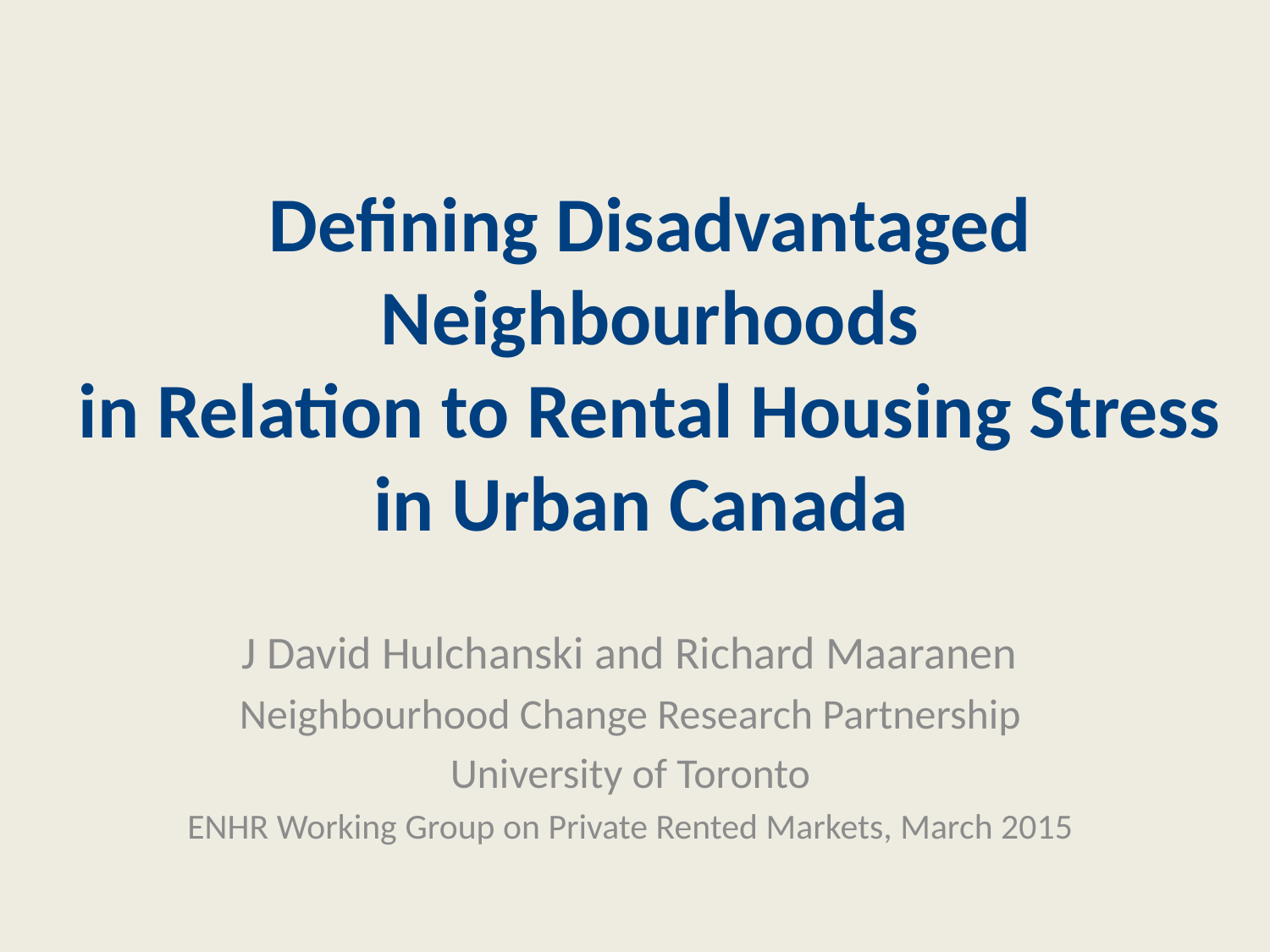

# Defining Disadvantaged Neighbourhoods in Relation to Rental Housing Stress in Urban Canada
J David Hulchanski and Richard Maaranen
Neighbourhood Change Research Partnership
University of Toronto
ENHR Working Group on Private Rented Markets, March 2015